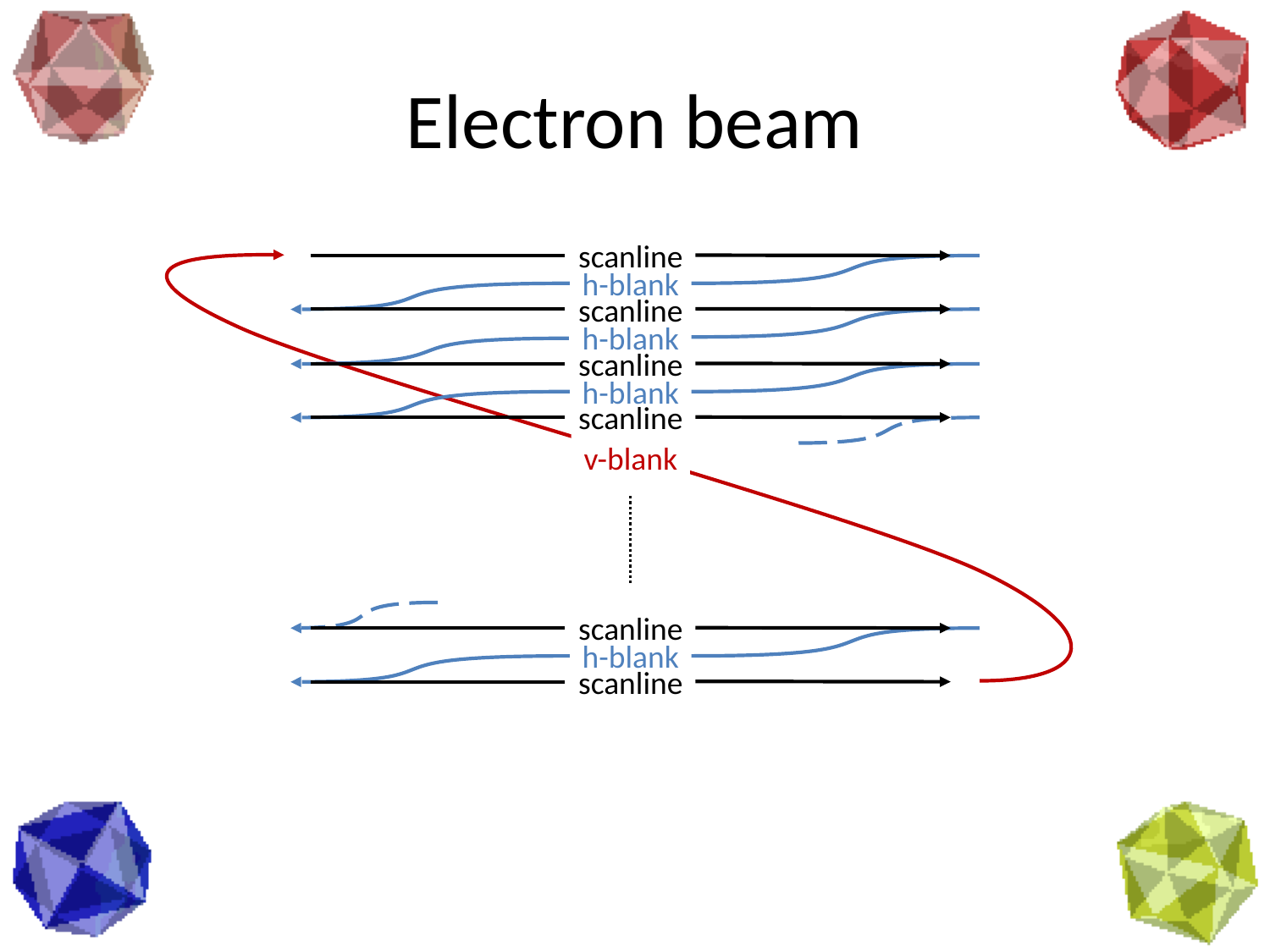

# Electron beam
scanline

h-blank
scanline
h-blank
scanline
h-blank
scanline
v-blank
scanline
h-blank
scanline